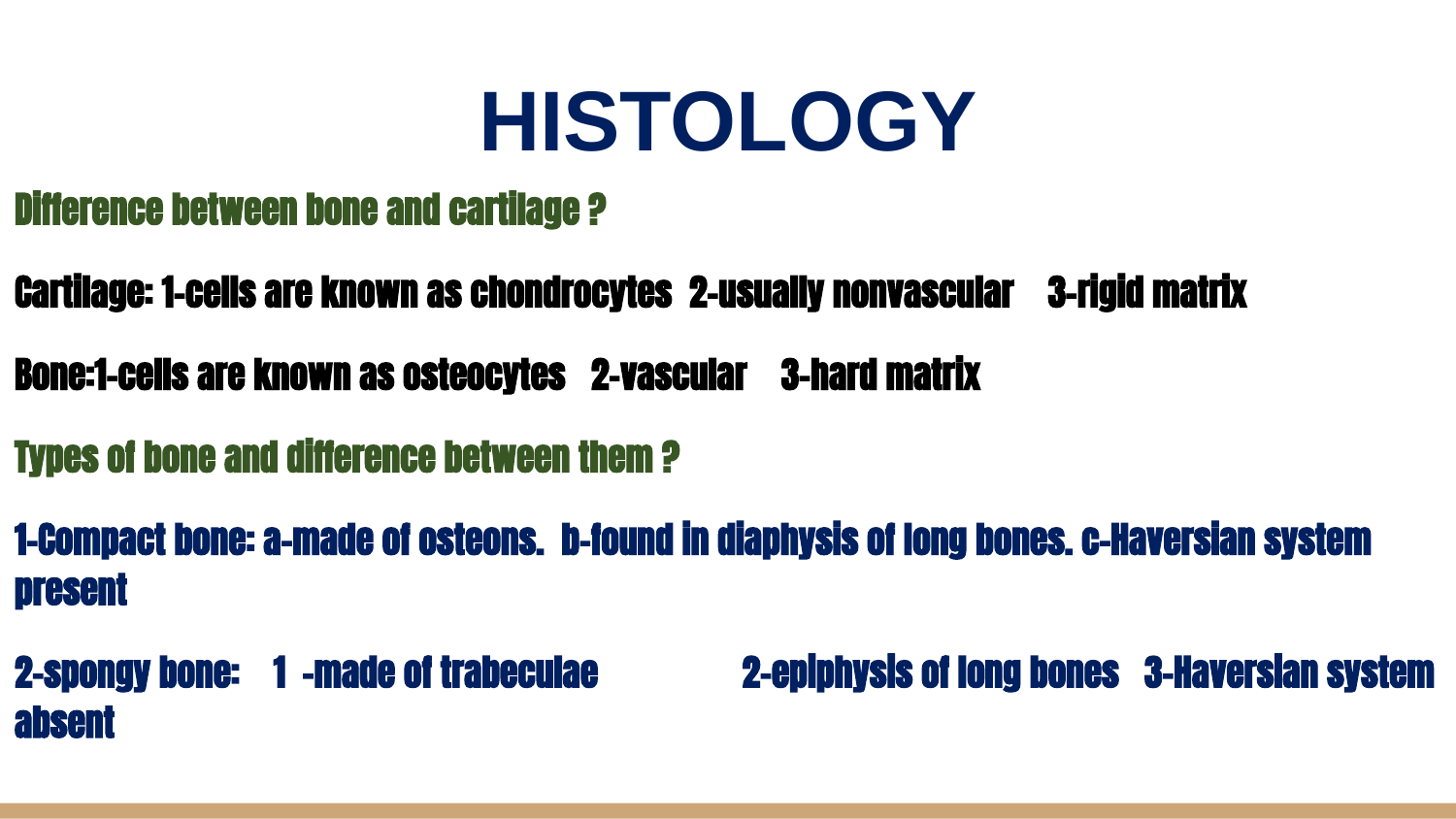

# HISTOLOGY
Difference between bone and cartilage ?
Cartilage: 1-cells are known as chondrocytes  2-usually nonvascular    3-rigid matrix
Bone:1-cells are known as osteocytes   2-vascular    3-hard matrix
Types of bone and difference between them ?
1-Compact bone: a-made of osteons.  b-found in diaphysis of long bones. c-Haversian system present
2-spongy bone:    1  -made of trabeculae                 2-epiphysis of long bones   3-Haversian system absent